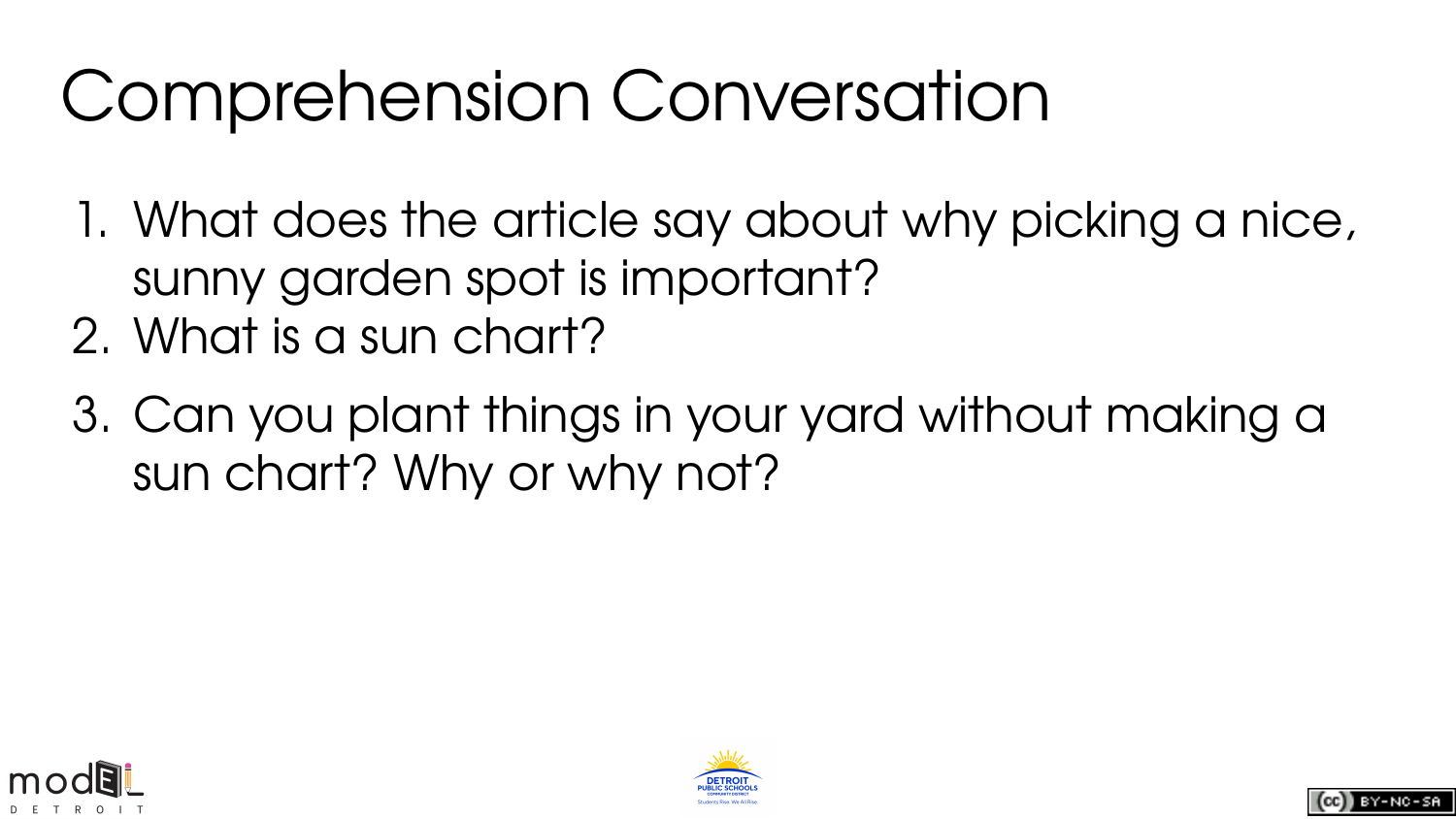

# Comprehension Conversation
What does the article say about why picking a nice, sunny garden spot is important?
What is a sun chart?
Can you plant things in your yard without making a sun chart? Why or why not?